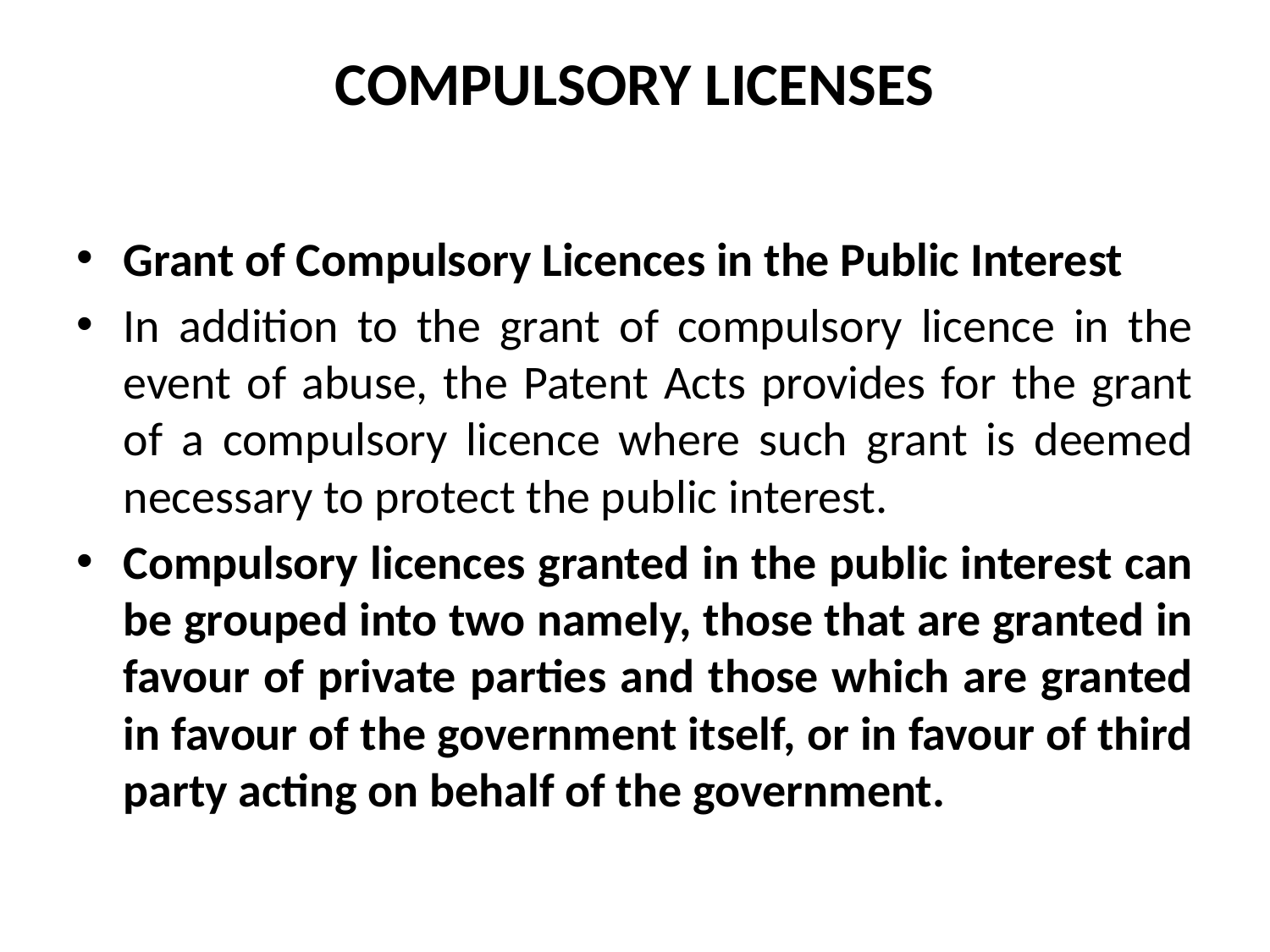

# COMPULSORY LICENSES
Grant of Compulsory Licences in the Public Interest
In addition to the grant of compulsory licence in the event of abuse, the Patent Acts provides for the grant of a compulsory licence where such grant is deemed necessary to protect the public interest.
Compulsory licences granted in the public interest can be grouped into two namely, those that are granted in favour of private parties and those which are granted in favour of the government itself, or in favour of third party acting on behalf of the government.